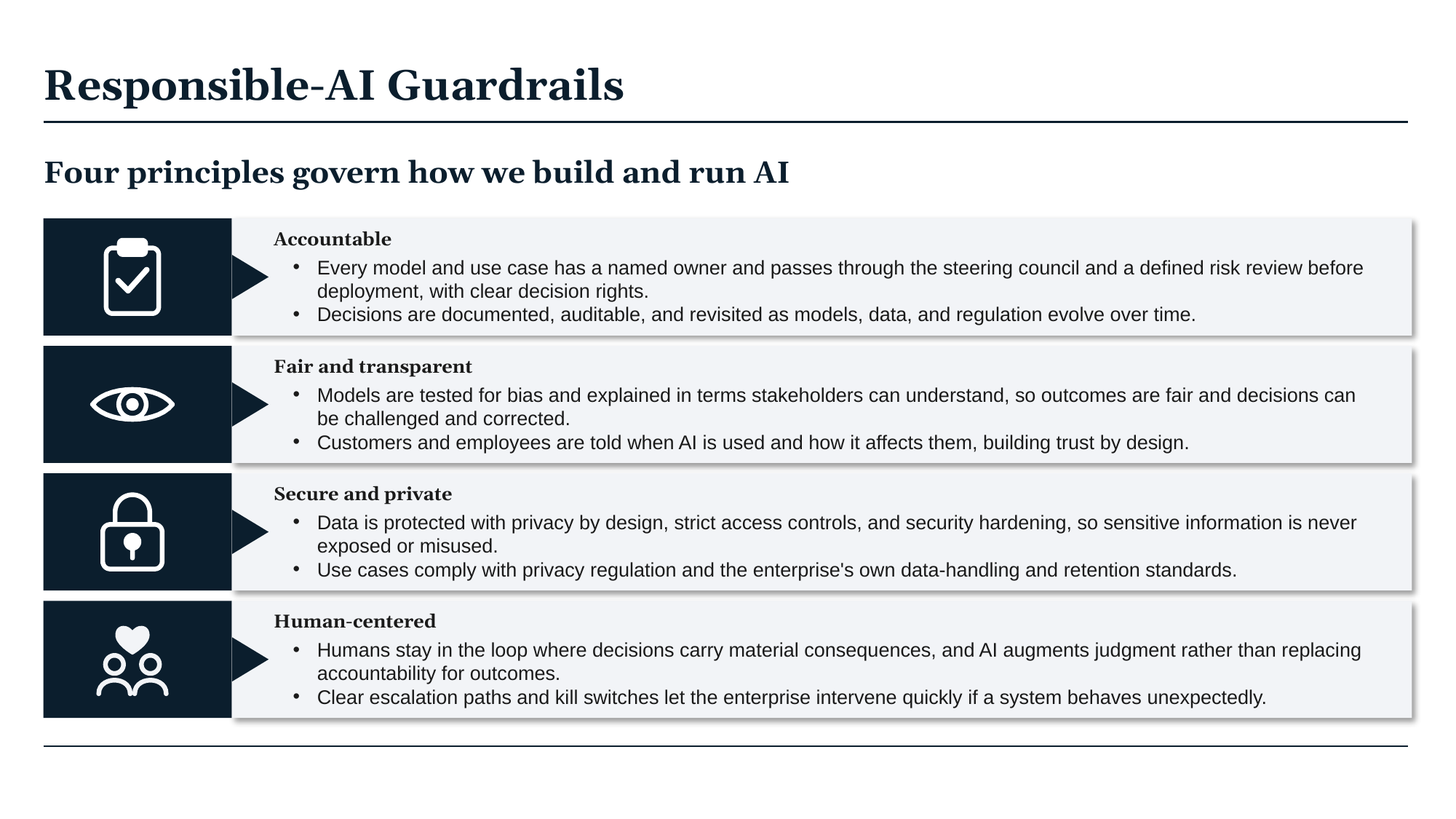

# Responsible-AI Guardrails
Four principles govern how we build and run AI

Accountable

Every model and use case has a named owner and passes through the steering council and a defined risk review before deployment, with clear decision rights.
Decisions are documented, auditable, and revisited as models, data, and regulation evolve over time.

Fair and transparent

Models are tested for bias and explained in terms stakeholders can understand, so outcomes are fair and decisions can be challenged and corrected.
Customers and employees are told when AI is used and how it affects them, building trust by design.

Secure and private
Data is protected with privacy by design, strict access controls, and security hardening, so sensitive information is never exposed or misused.
Use cases comply with privacy regulation and the enterprise's own data-handling and retention standards.

Human-centered
Humans stay in the loop where decisions carry material consequences, and AI augments judgment rather than replacing accountability for outcomes.
Clear escalation paths and kill switches let the enterprise intervene quickly if a system behaves unexpectedly.